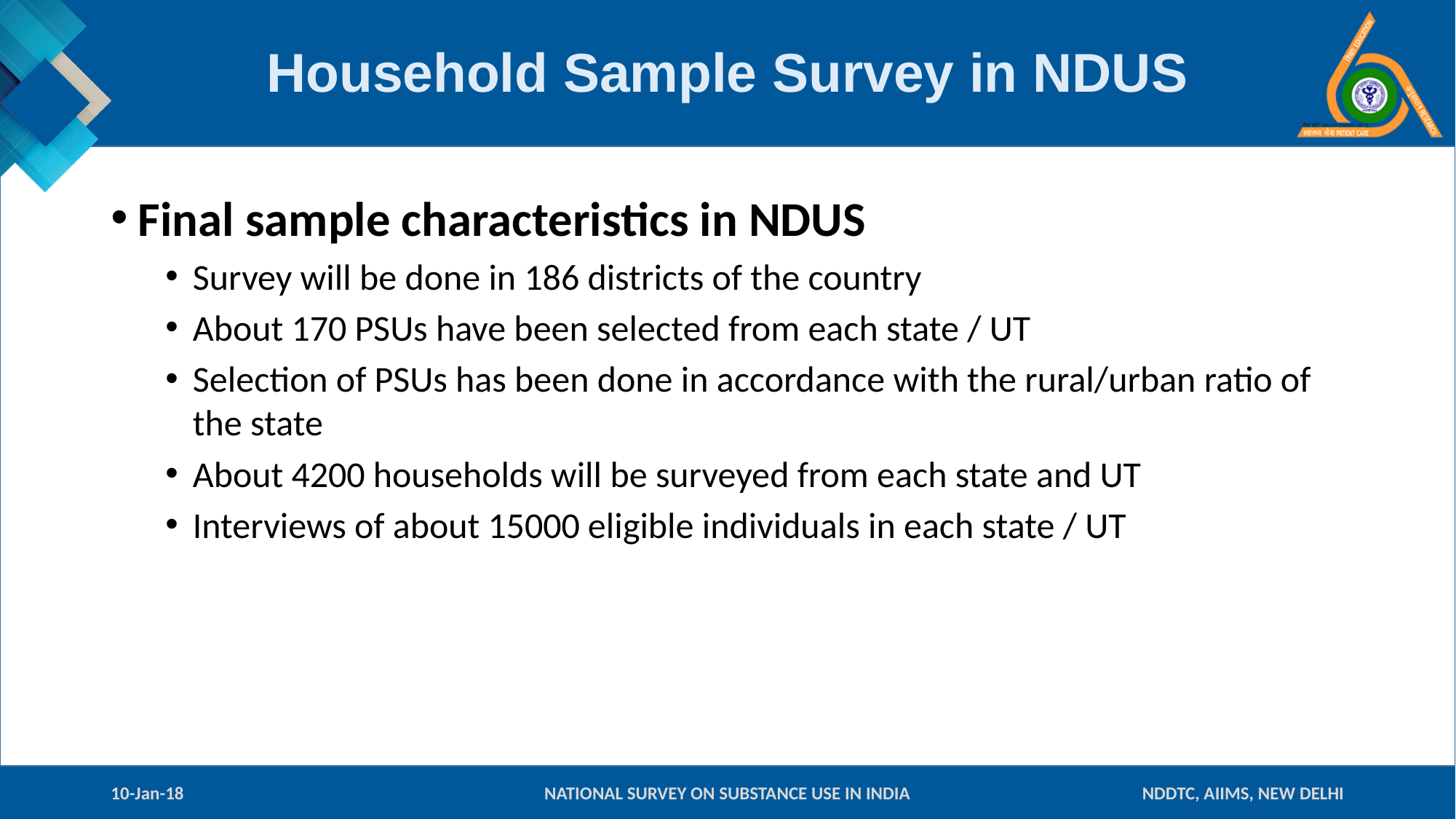

# Household Sample Survey in NDUS
Final sample characteristics in NDUS
Survey will be done in 186 districts of the country
About 170 PSUs have been selected from each state / UT
Selection of PSUs has been done in accordance with the rural/urban ratio of the state
About 4200 households will be surveyed from each state and UT
Interviews of about 15000 eligible individuals in each state / UT
10-Jan-18
NATIONAL SURVEY ON SUBSTANCE USE IN INDIA
NDDTC, AIIMS, NEW DELHI